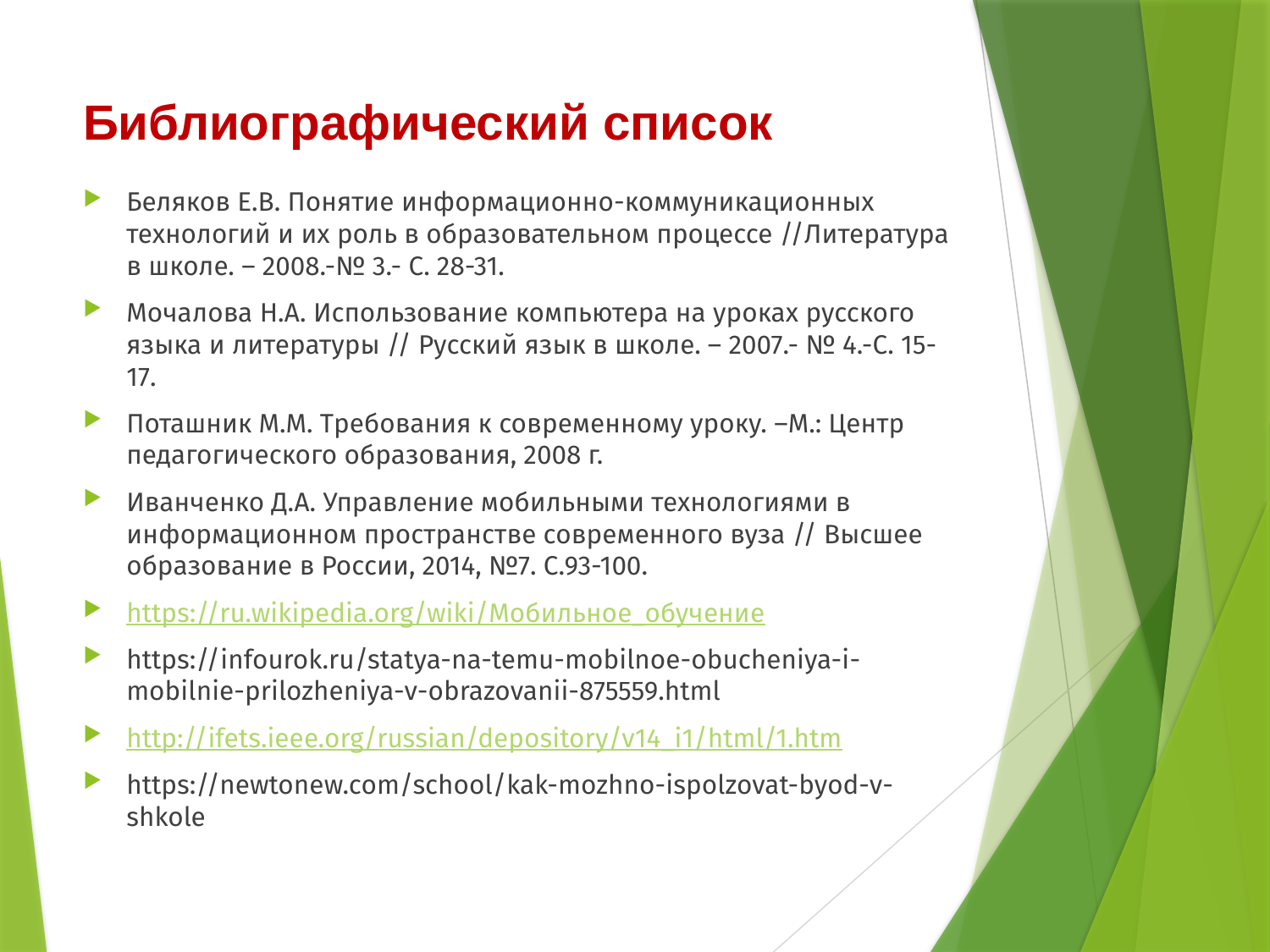

# Библиографический список
Беляков Е.В. Понятие информационно-коммуникационных технологий и их роль в образовательном процессе //Литература в школе. – 2008.-№ 3.- С. 28-31.
Мочалова Н.А. Использование компьютера на уроках русского языка и литературы // Русский язык в школе. – 2007.- № 4.-С. 15-17.
Поташник М.М. Требования к современному уроку. ­–М.: Центр педагогического образования, 2008 г.
Иванченко Д.А. Управление мобильными технологиями в информационном пространстве современного вуза // Высшее образование в России, 2014, №7. С.93-100.
https://ru.wikipedia.org/wiki/Мобильное_обучение
https://infourok.ru/statya-na-temu-mobilnoe-obucheniya-i-mobilnie-prilozheniya-v-obrazovanii-875559.html
http://ifets.ieee.org/russian/depository/v14_i1/html/1.htm
https://newtonew.com/school/kak-mozhno-ispolzovat-byod-v-shkole